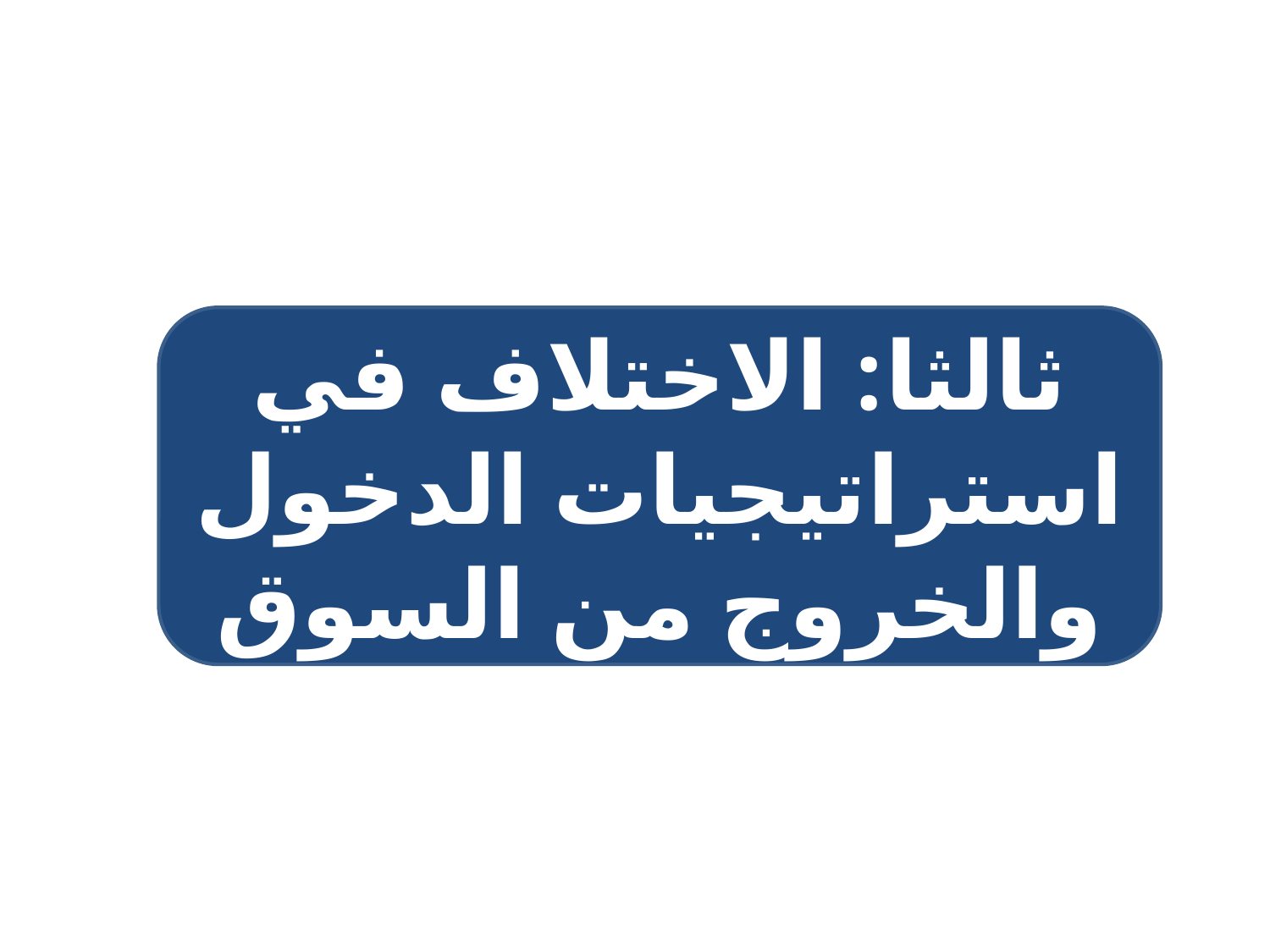

#

ثالثا: الاختلاف في استراتيجيات الدخول والخروج من السوق